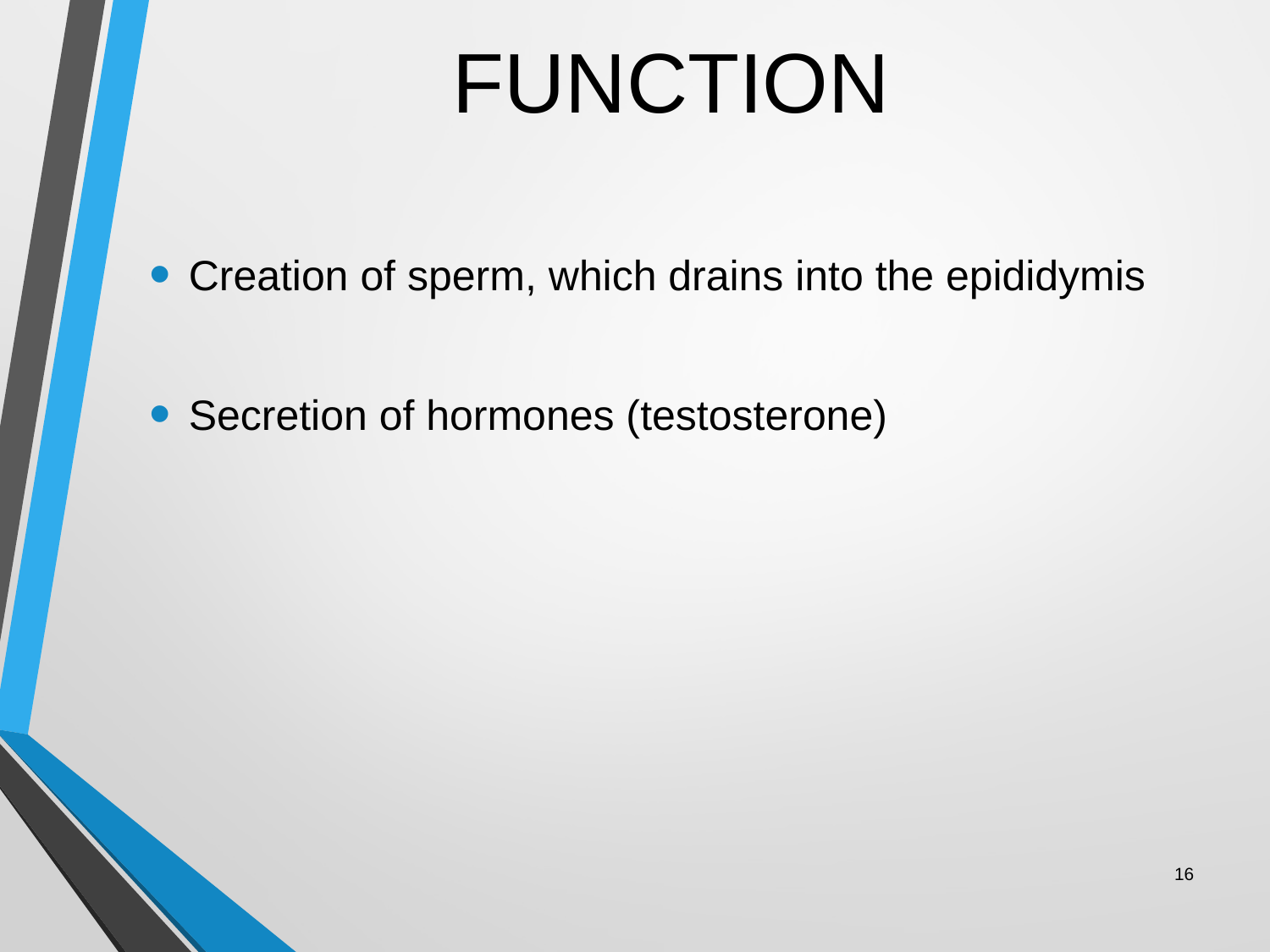

# FUNCTION
Creation of sperm, which drains into the epididymis

Secretion of hormones (testosterone)
16